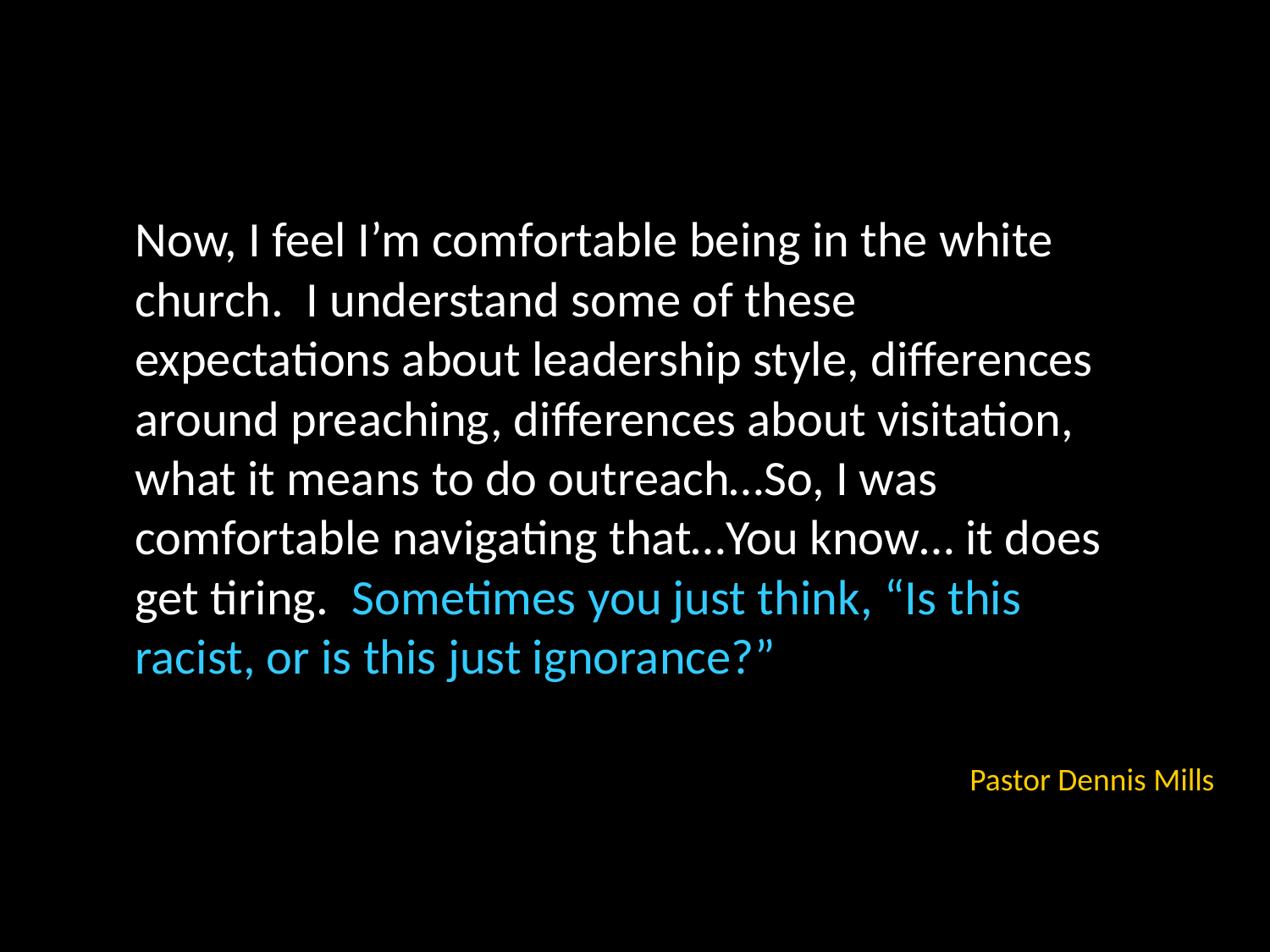

Now, I feel I’m comfortable being in the white church.  I understand some of these expectations about leadership style, differences around preaching, differences about visitation, what it means to do outreach…So, I was comfortable navigating that…You know… it does get tiring.  Sometimes you just think, “Is this racist, or is this just ignorance?”
# Pastor Dennis Mills